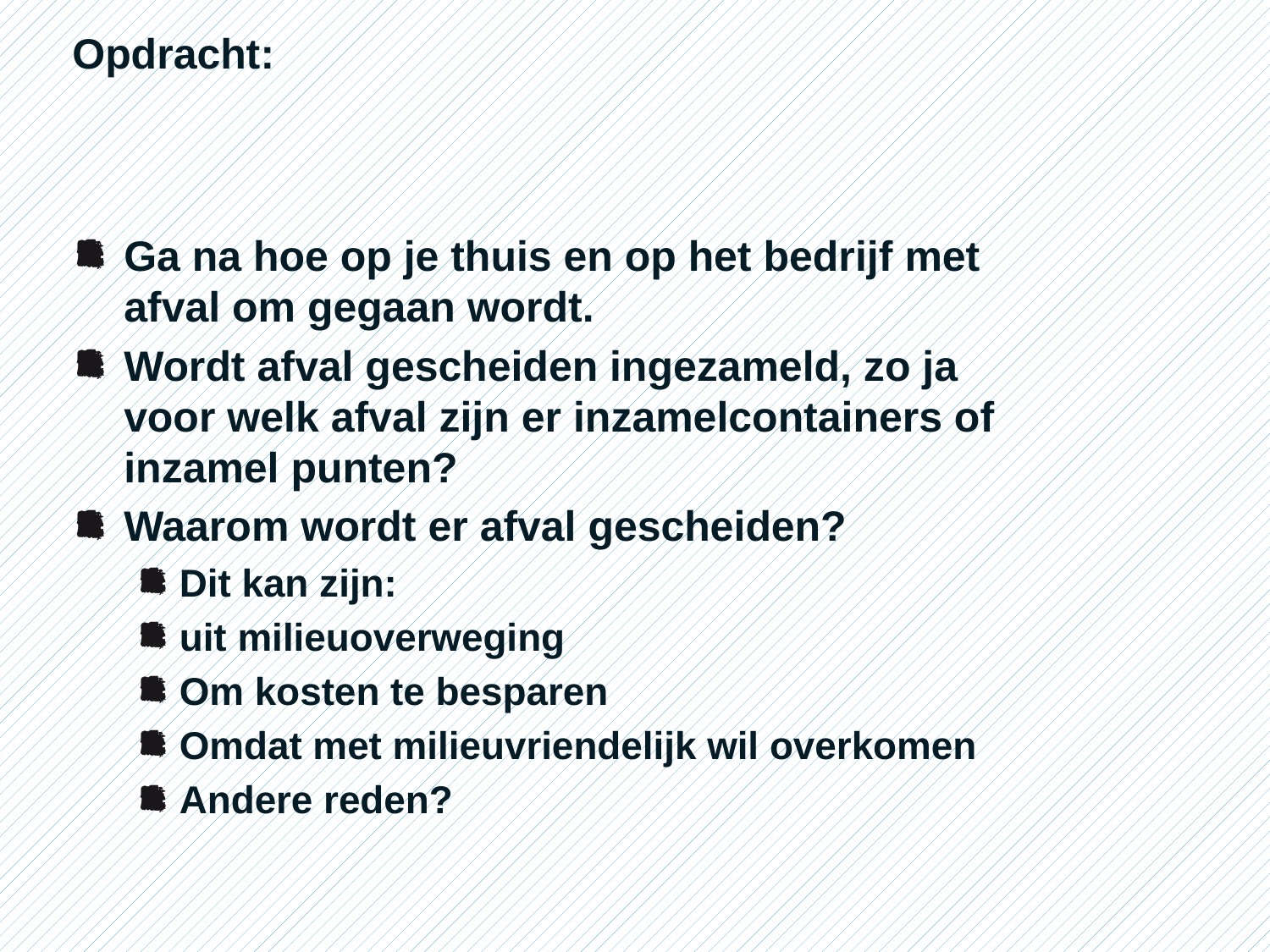

# Opdracht:
Ga na hoe op je thuis en op het bedrijf met afval om gegaan wordt.
Wordt afval gescheiden ingezameld, zo ja voor welk afval zijn er inzamelcontainers of inzamel punten?
Waarom wordt er afval gescheiden?
Dit kan zijn:
uit milieuoverweging
Om kosten te besparen
Omdat met milieuvriendelijk wil overkomen
Andere reden?